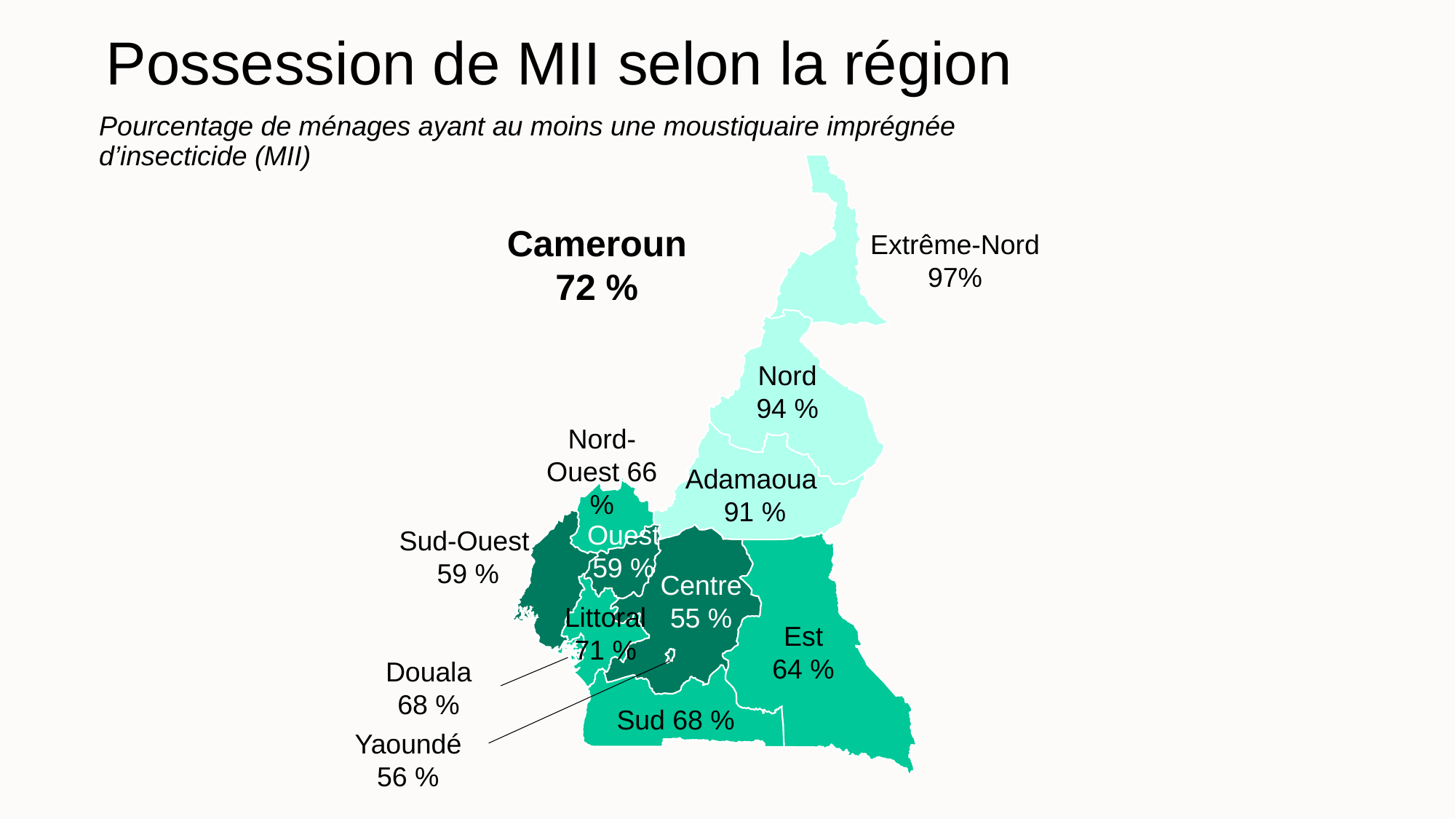

# Possession de MII selon la région
Pourcentage de ménages ayant au moins une moustiquaire imprégnée d’insecticide (MII)

Cameroun
72 %
Extrême-Nord
97%
Nord 94 %
Nord-Ouest 66 %
Adamaoua
91 %
Ouest 59 %
Sud-Ouest
59 %
Centre 55 %
Littoral 71 %
Est 64 %
Douala 68 %
Sud 68 %
Yaoundé 56 %